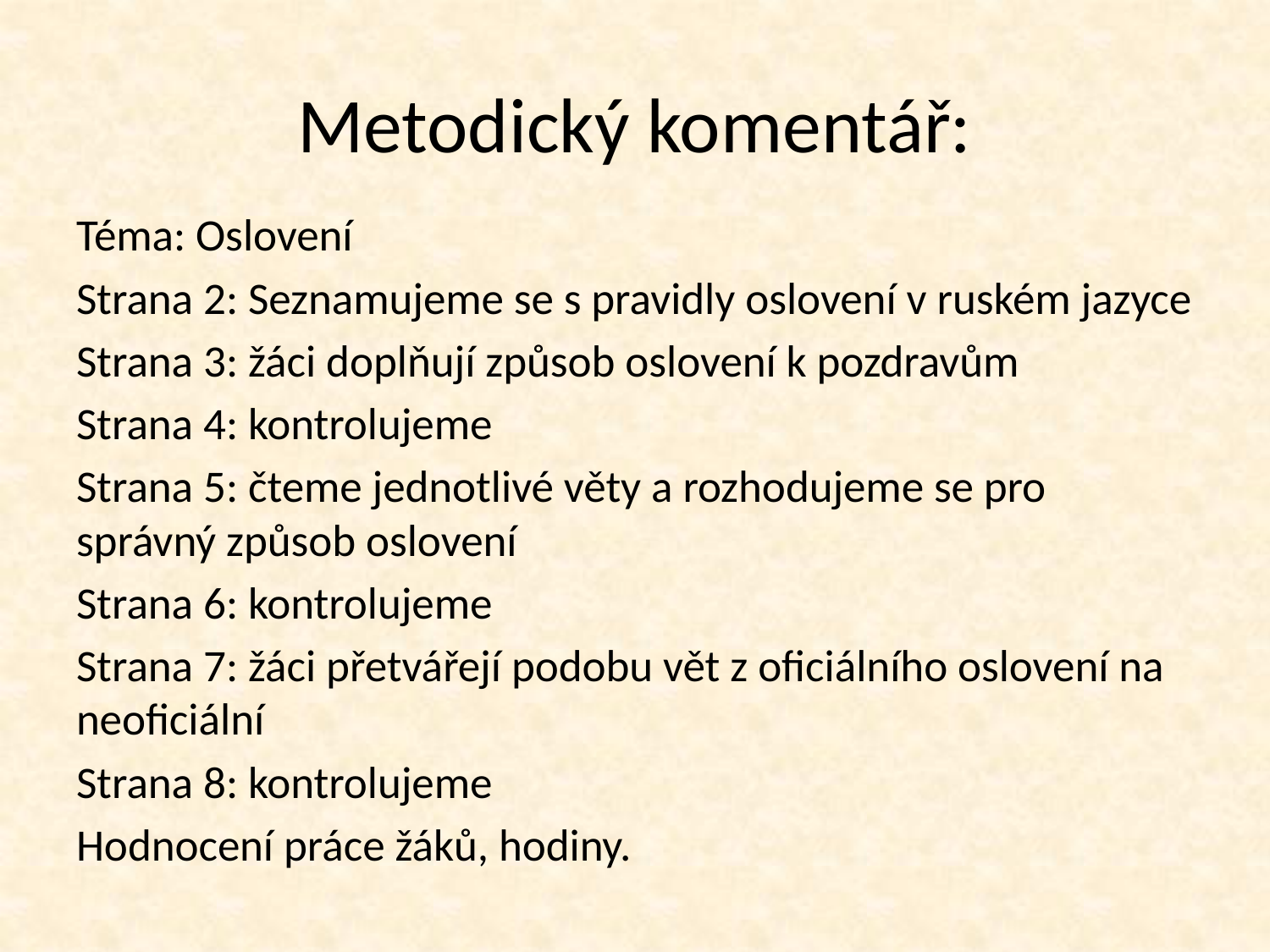

Metodický komentář:
Téma: Oslovení
Strana 2: Seznamujeme se s pravidly oslovení v ruském jazyce
Strana 3: žáci doplňují způsob oslovení k pozdravům
Strana 4: kontrolujeme
Strana 5: čteme jednotlivé věty a rozhodujeme se pro správný způsob oslovení
Strana 6: kontrolujeme
Strana 7: žáci přetvářejí podobu vět z oficiálního oslovení na neoficiální
Strana 8: kontrolujeme
Hodnocení práce žáků, hodiny.